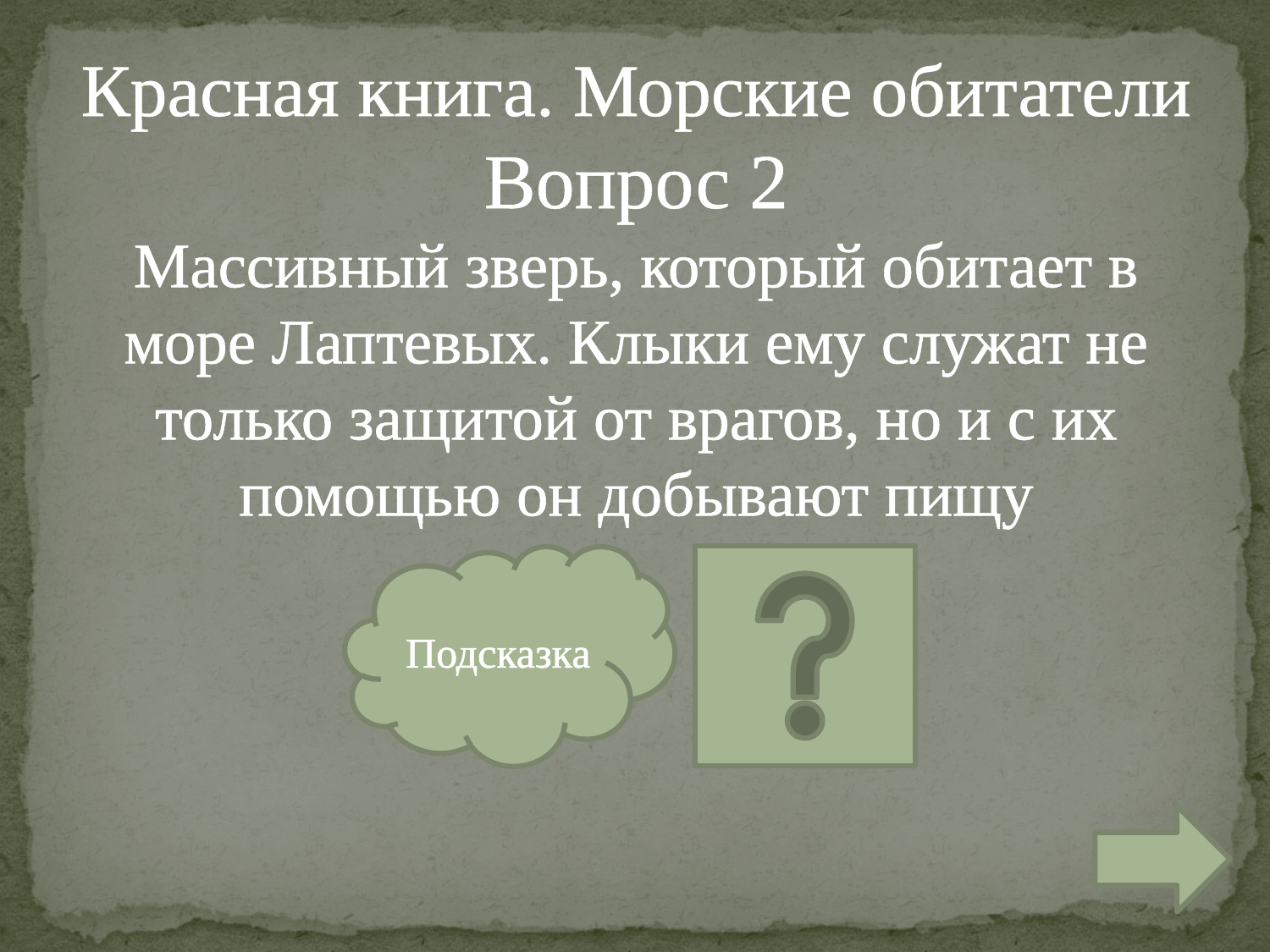

# Красная книга. Морские обитатели Вопрос 2 Массивный зверь, который обитает в море Лаптевых. Клыки ему служат не только защитой от врагов, но и с их помощью он добывают пищу
Подсказка